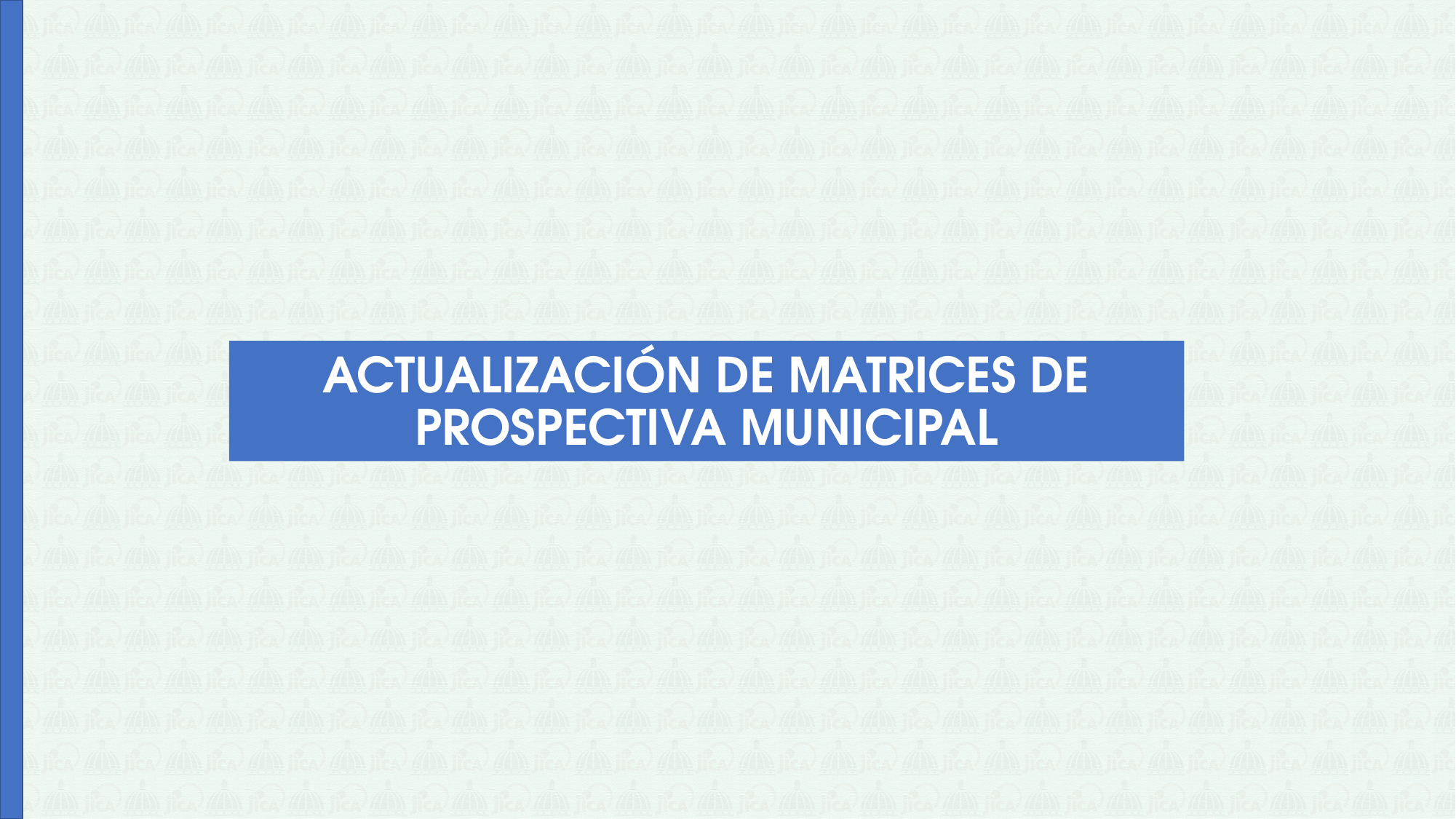

# ACTUALIZACIÓN DE MATRICES DE PROSPECTIVA MUNICIPAL